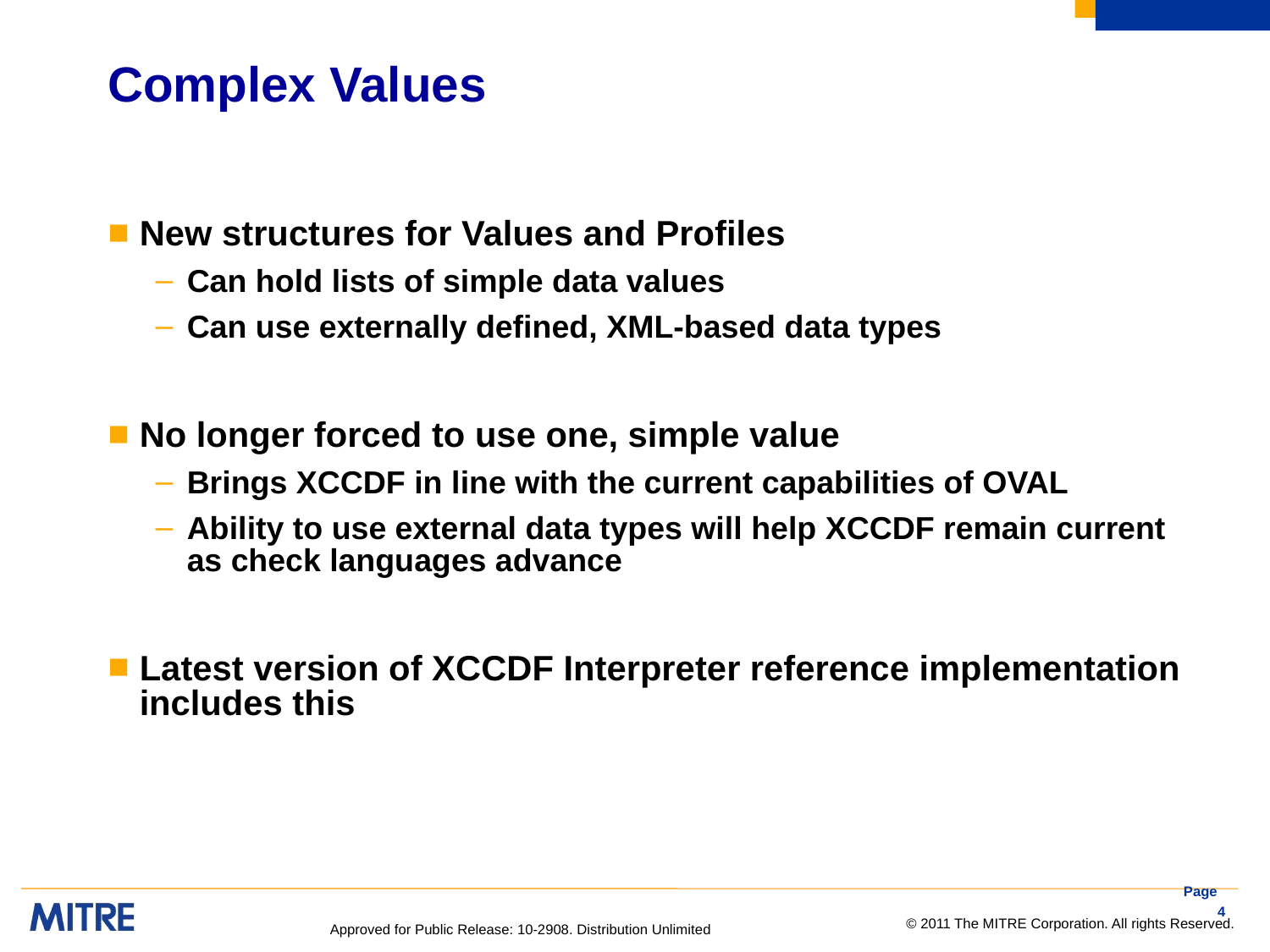

# Complex Values
New structures for Values and Profiles
Can hold lists of simple data values
Can use externally defined, XML-based data types

No longer forced to use one, simple value
Brings XCCDF in line with the current capabilities of OVAL
Ability to use external data types will help XCCDF remain current as check languages advance

Latest version of XCCDF Interpreter reference implementation includes this

Page  4